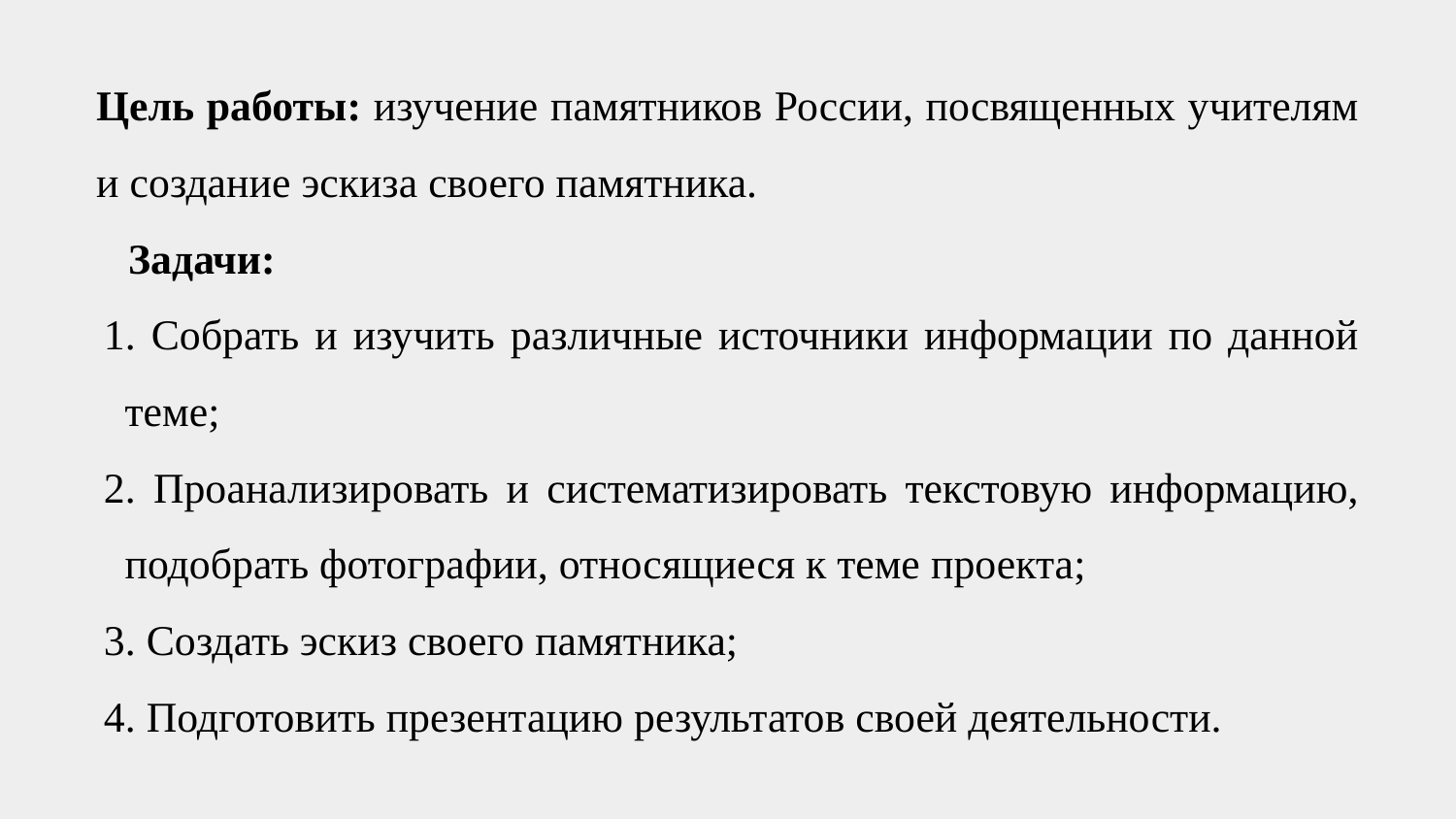

Цель работы: изучение памятников России, посвященных учителям и создание эскиза своего памятника.
   Задачи:
 Собрать и изучить различные источники информации по данной теме;
 Проанализировать и систематизировать текстовую информацию, подобрать фотографии, относящиеся к теме проекта;
 Создать эскиз своего памятника;
 Подготовить презентацию результатов своей деятельности.